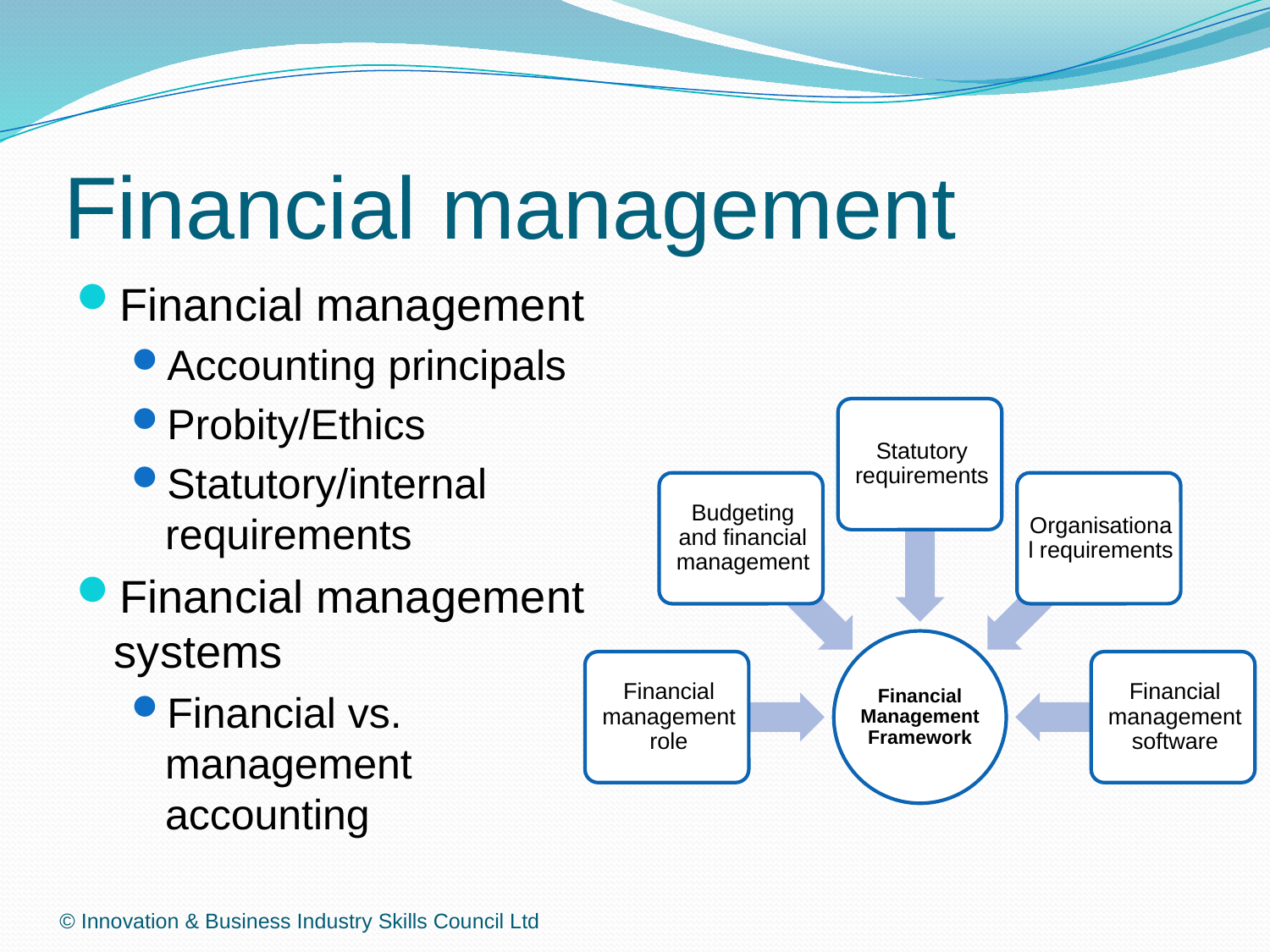

# Financial management
Financial management
Accounting principals
Probity/Ethics
Statutory/internal requirements
Financial management systems
Financial vs. management accounting

Financial Management Framework
Financial management role
Budgeting and financial management
Statutory requirements
Organisational requirements
Financial management software
© Innovation & Business Industry Skills Council Ltd